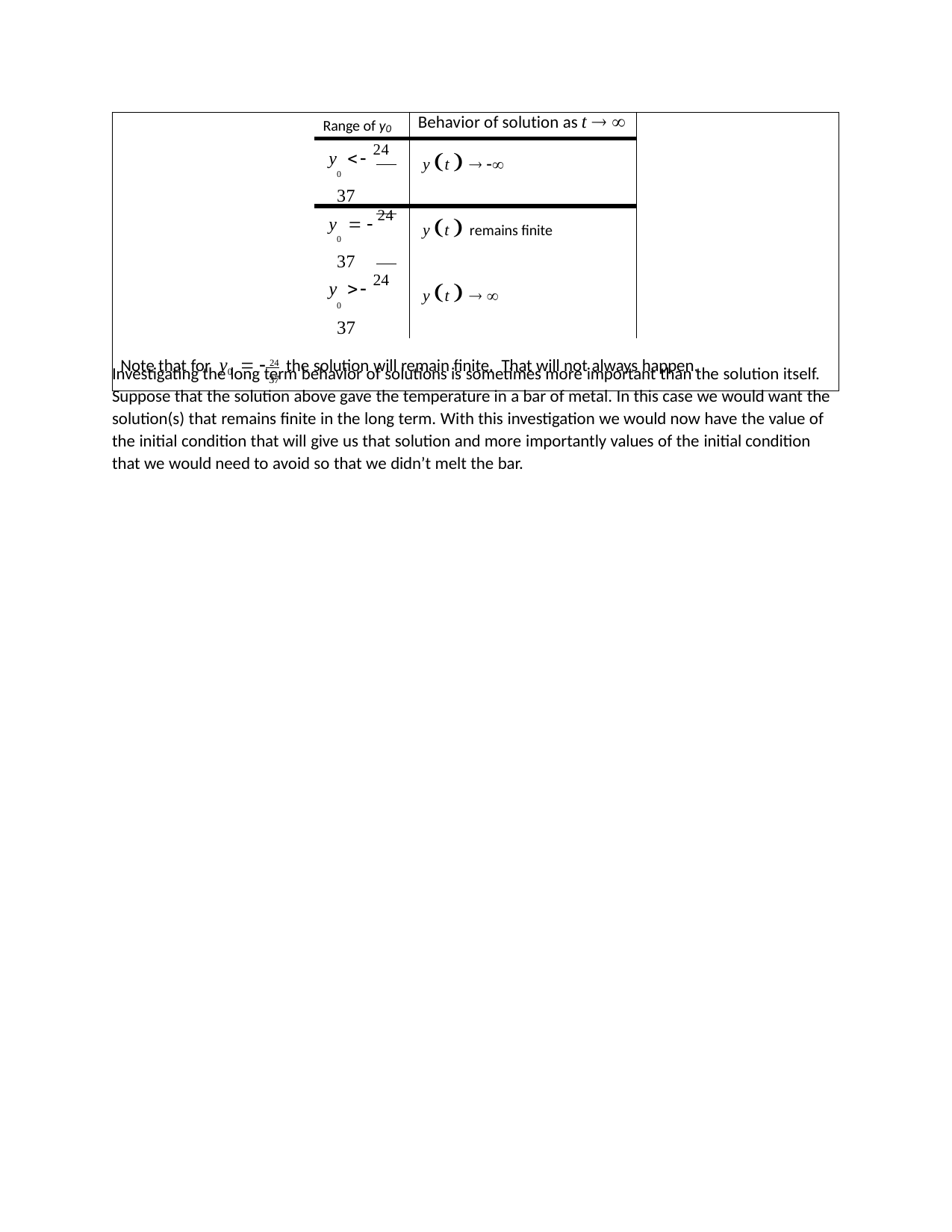

|  | Range of y0 | Behavior of solution as t → ∞ |  |
| --- | --- | --- | --- |
|  | y <− 24 0 37 | y (t ) → −∞ |  |
|  | y = − 24 0 37 | y (t ) remains finite |  |
|  | y >− 24 0 37 | y (t ) → ∞ |  |
| Note that for y0 = − 24 the solution will remain finite. That will not always happen. 37 |  |  |  |

Investigating the long term behavior of solutions is sometimes more important than the solution itself.  Suppose that the solution above gave the temperature in a bar of metal. In this case we would want the  solution(s) that remains finite in the long term. With this investigation we would now have the value of  the initial condition that will give us that solution and more importantly values of the initial condition  that we would need to avoid so that we didn’t melt the bar.